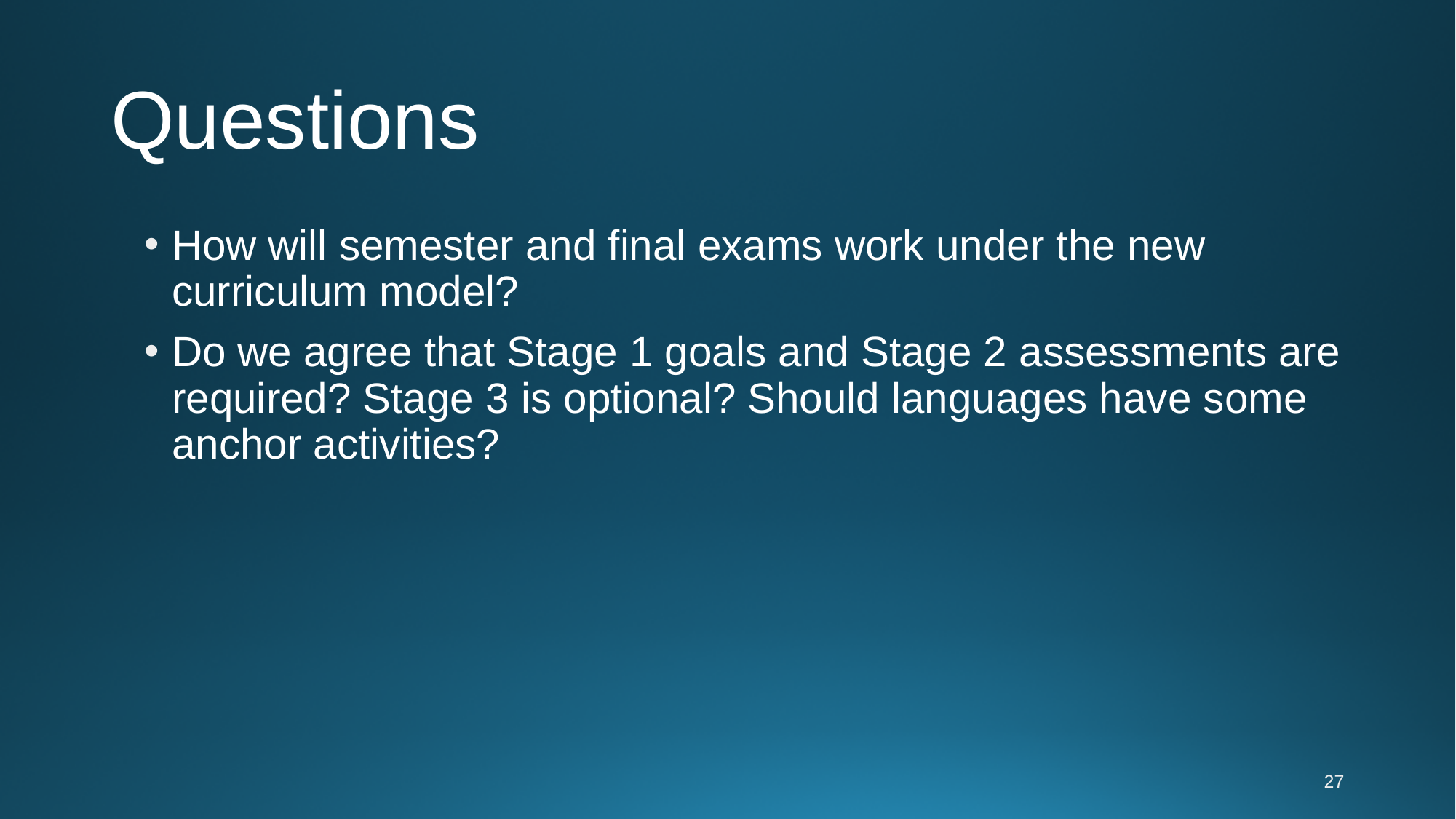

# Questions
How will semester and final exams work under the new curriculum model?
Do we agree that Stage 1 goals and Stage 2 assessments are required? Stage 3 is optional? Should languages have some anchor activities?

27